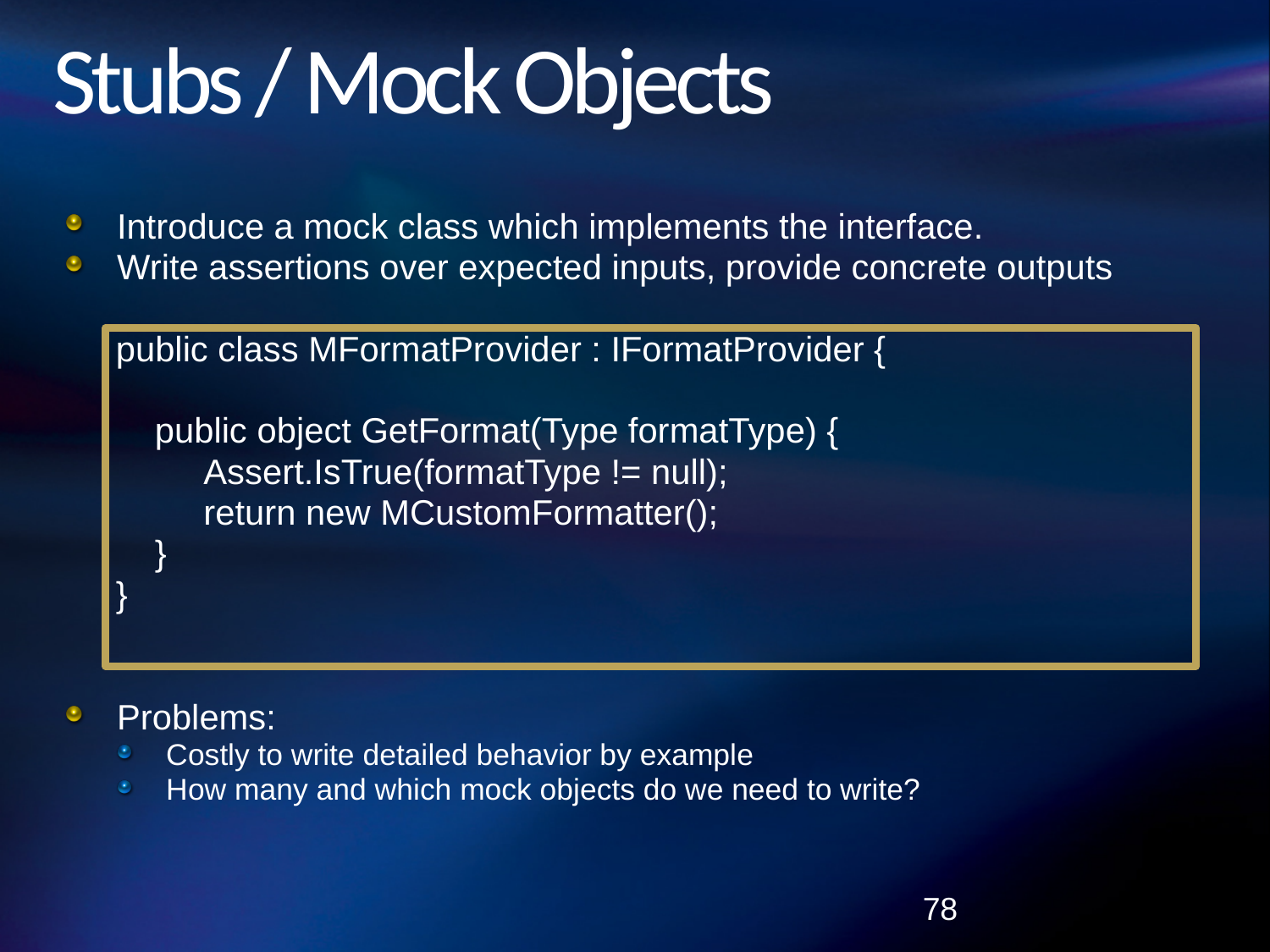

# Stubs / Mock Objects
Introduce a mock class which implements the interface.
Write assertions over expected inputs, provide concrete outputs

public class MFormatProvider : IFormatProvider {

    public object GetFormat(Type formatType) {
         Assert.IsTrue(formatType != null);
         return new MCustomFormatter();
    }
}

Problems:
Costly to write detailed behavior by example
How many and which mock objects do we need to write?

78